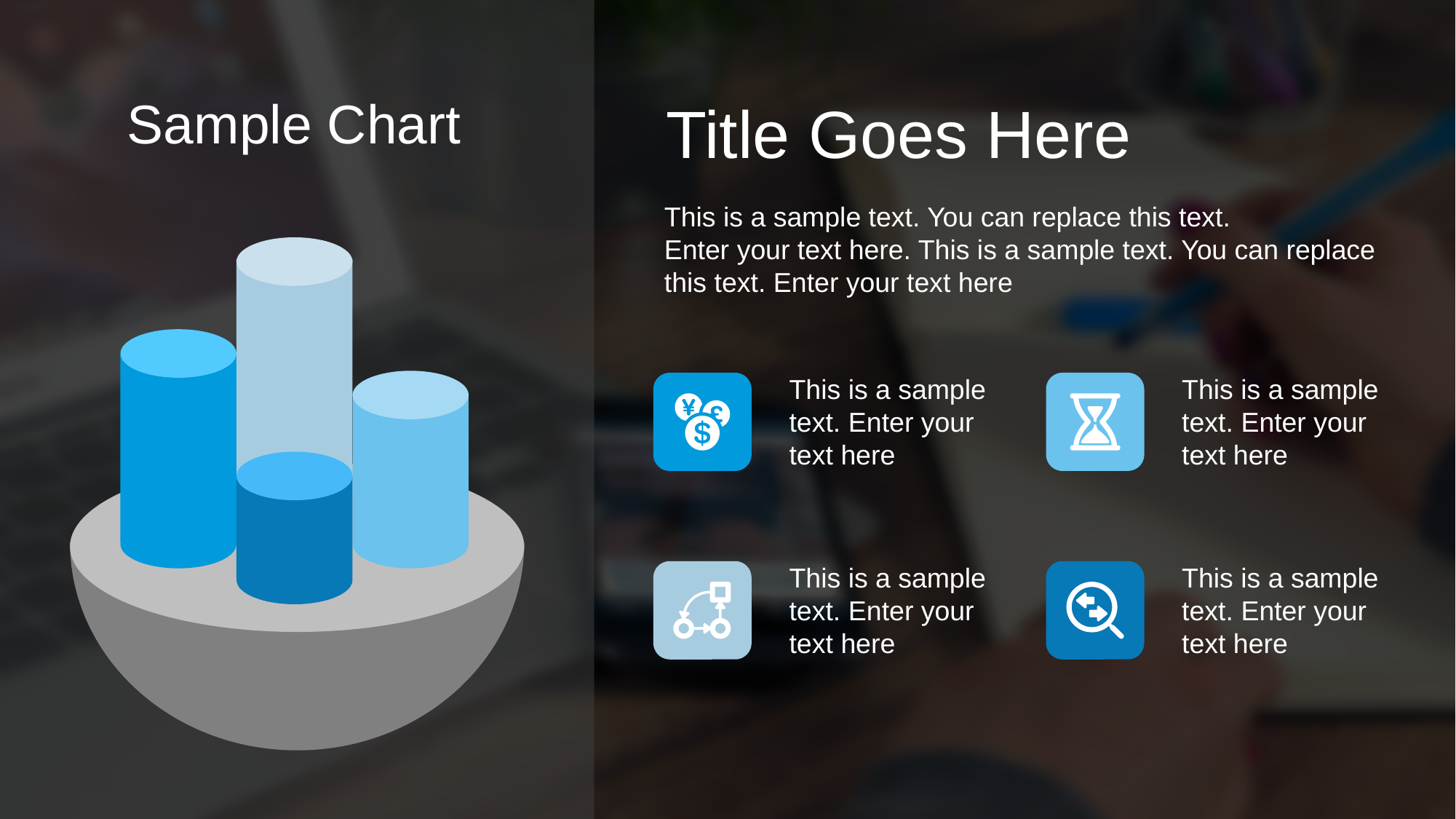

Sample Chart
Title Goes Here
This is a sample text. You can replace this text.
Enter your text here. This is a sample text. You can replace this text. Enter your text here

This is a sample text. Enter your text here

This is a sample text. Enter your text here

This is a sample text. Enter your text here

This is a sample text. Enter your text here